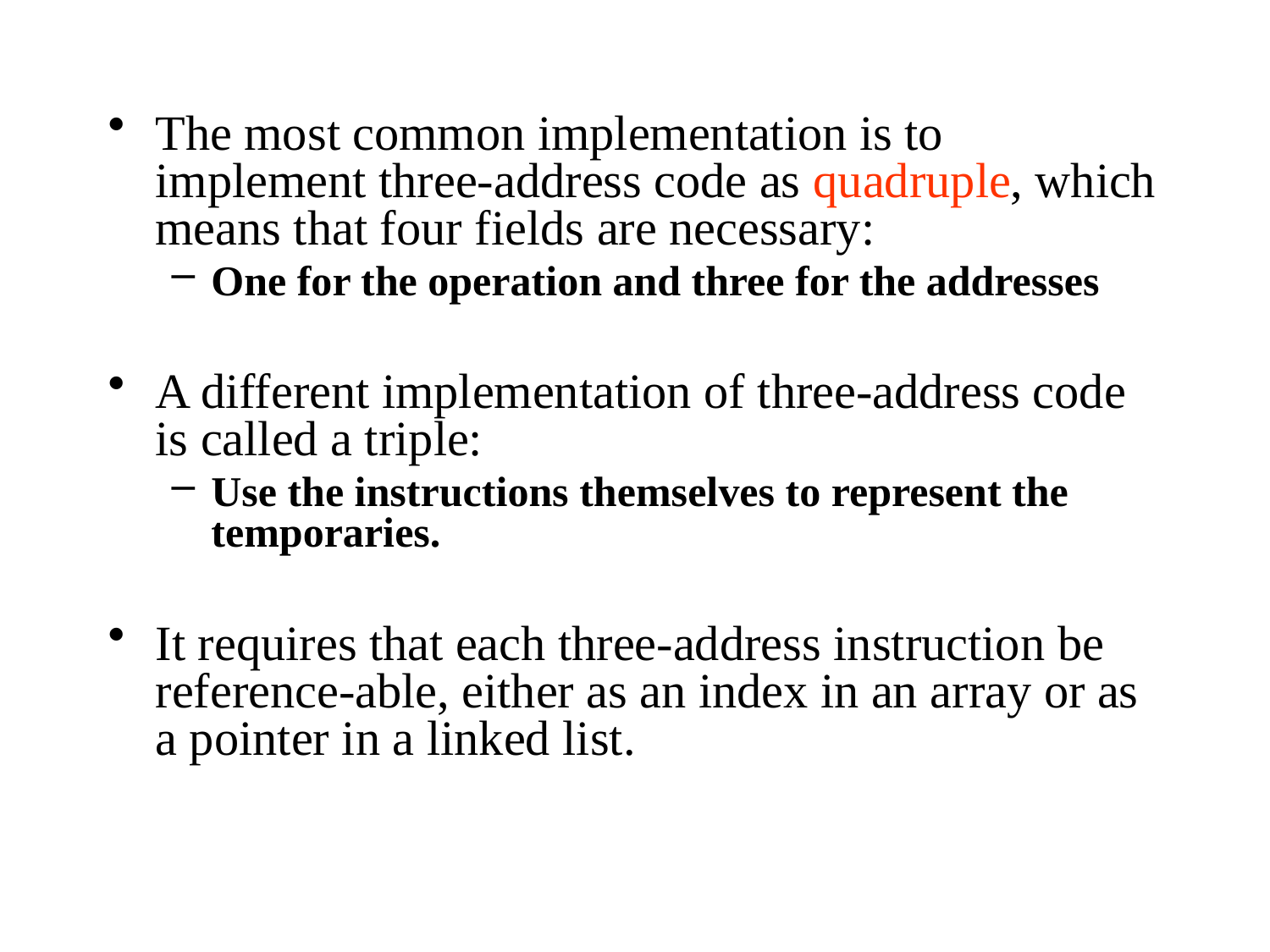

The most common implementation is to implement three-address code as quadruple, which means that four fields are necessary:
One for the operation and three for the addresses

A different implementation of three-address code is called a triple:
Use the instructions themselves to represent the temporaries.

It requires that each three-address instruction be reference-able, either as an index in an array or as a pointer in a linked list.